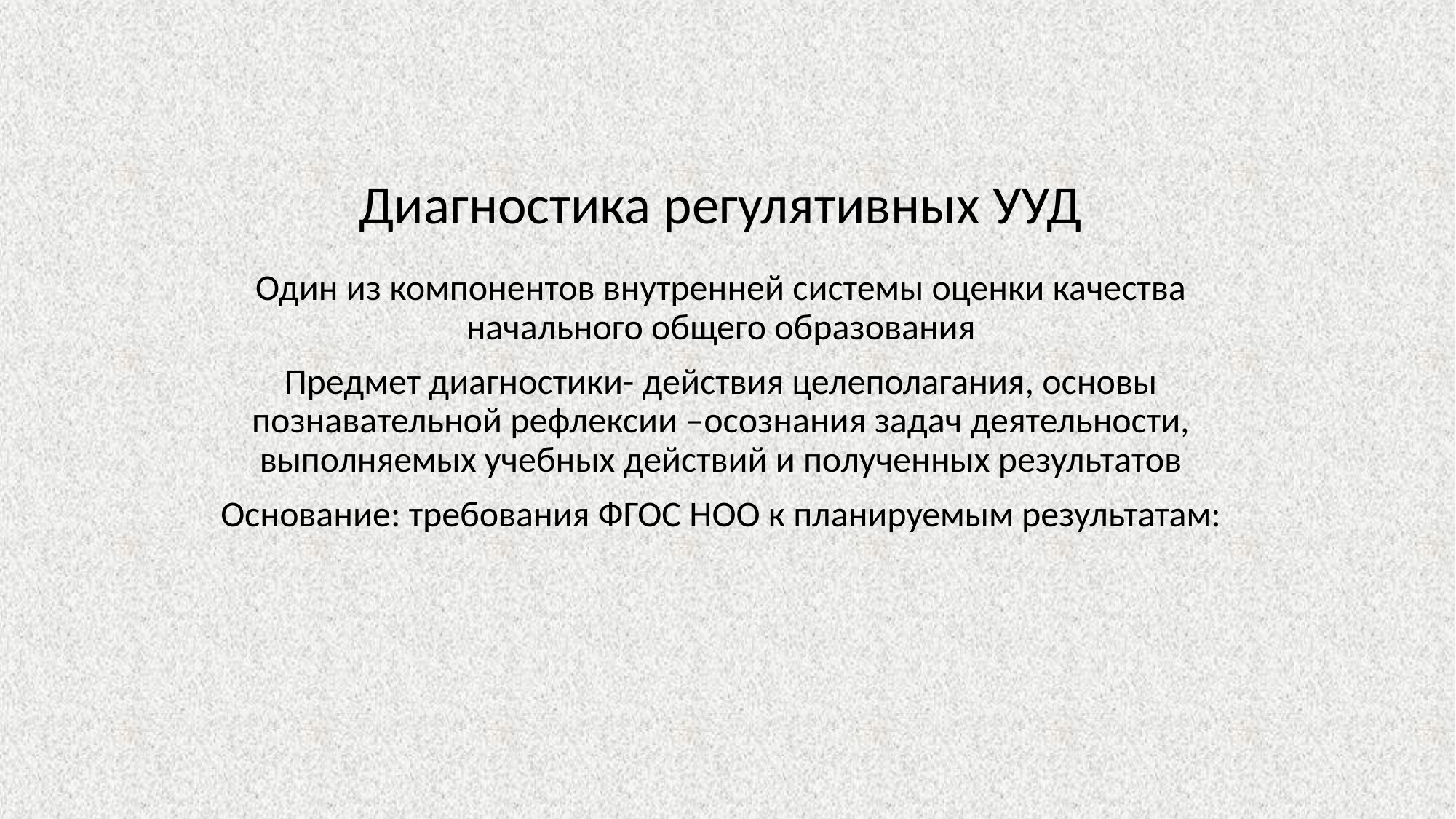

# Диагностика регулятивных УУД
Один из компонентов внутренней системы оценки качества начального общего образования
Предмет диагностики- действия целеполагания, основы познавательной рефлексии –осознания задач деятельности, выполняемых учебных действий и полученных результатов
Основание: требования ФГОС НОО к планируемым результатам: